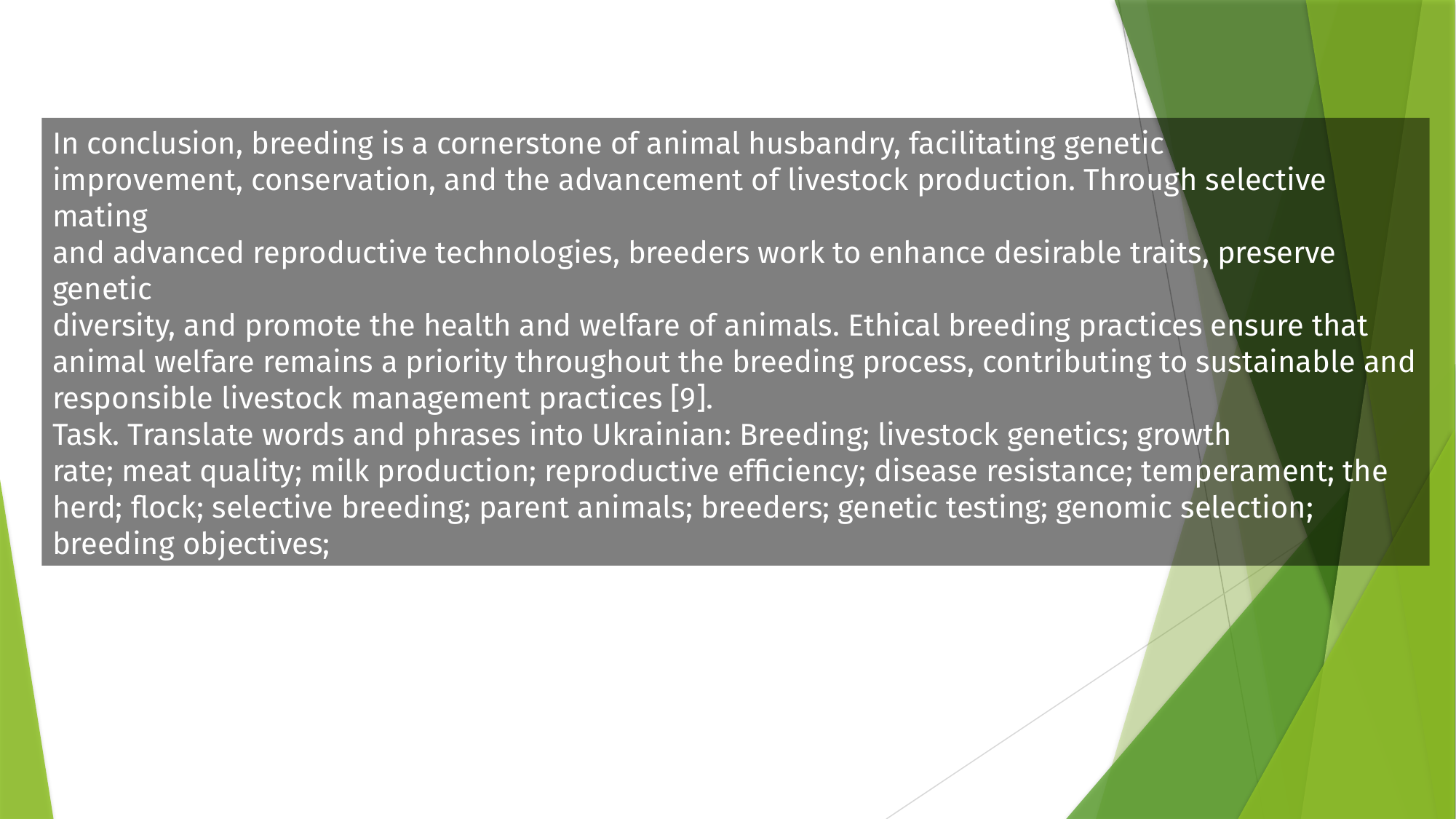

In conclusion, breeding is a cornerstone of animal husbandry, facilitating genetic
improvement, conservation, and the advancement of livestock production. Through selective mating
and advanced reproductive technologies, breeders work to enhance desirable traits, preserve genetic
diversity, and promote the health and welfare of animals. Ethical breeding practices ensure that
animal welfare remains a priority throughout the breeding process, contributing to sustainable and
responsible livestock management practices [9].
Task. Translate words and phrases into Ukrainian: Breeding; livestock genetics; growth
rate; meat quality; milk production; reproductive efficiency; disease resistance; temperament; the
herd; flock; selective breeding; parent animals; breeders; genetic testing; genomic selection;
breeding objectives;